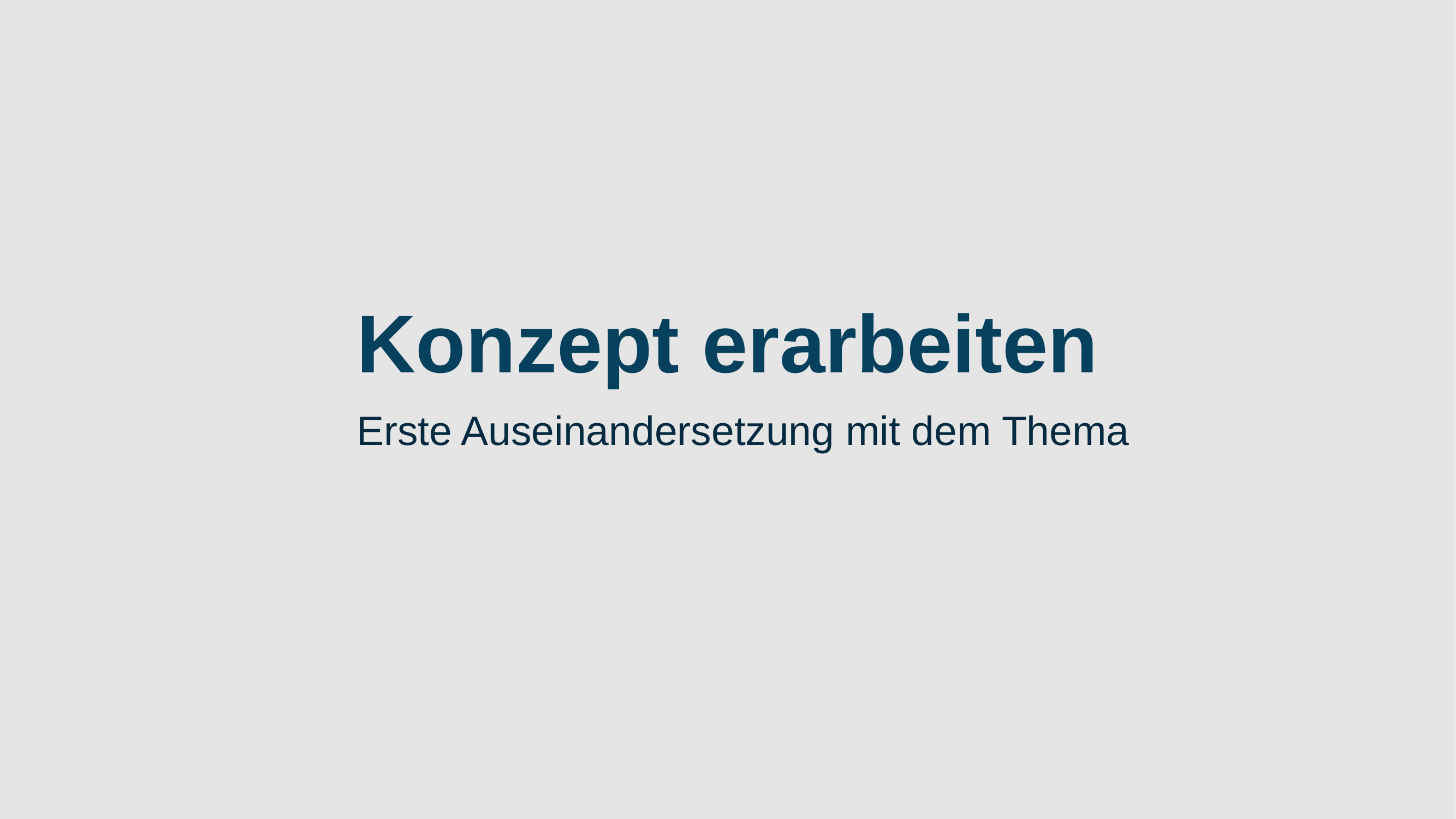

# Konzept erarbeiten
Erste Auseinandersetzung mit dem Thema